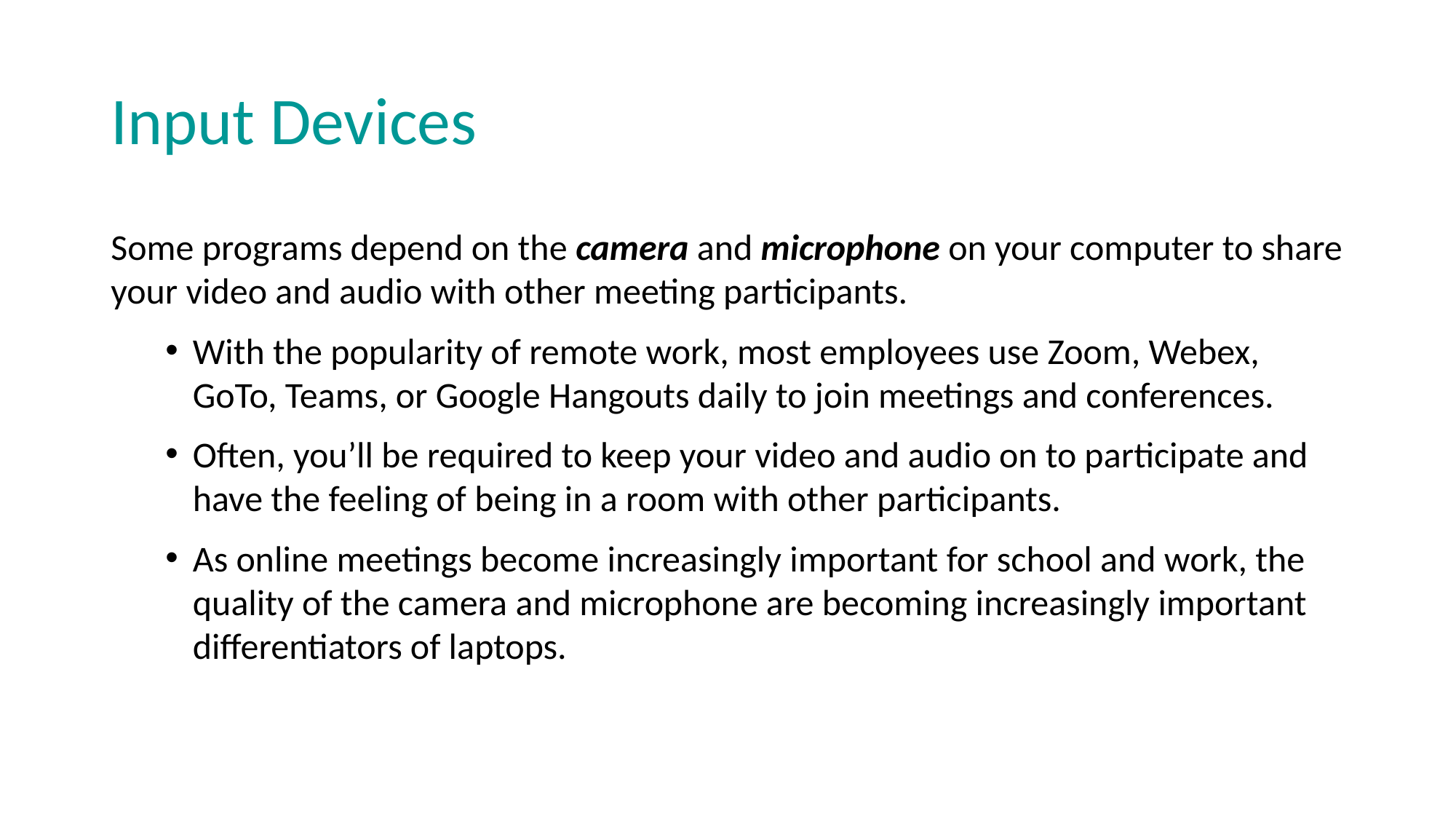

# Input Devices
Some programs depend on the camera and microphone on your computer to share your video and audio with other meeting participants.
With the popularity of remote work, most employees use Zoom, Webex, GoTo, Teams, or Google Hangouts daily to join meetings and conferences.
Often, you’ll be required to keep your video and audio on to participate and have the feeling of being in a room with other participants.
As online meetings become increasingly important for school and work, the quality of the camera and microphone are becoming increasingly important differentiators of laptops.